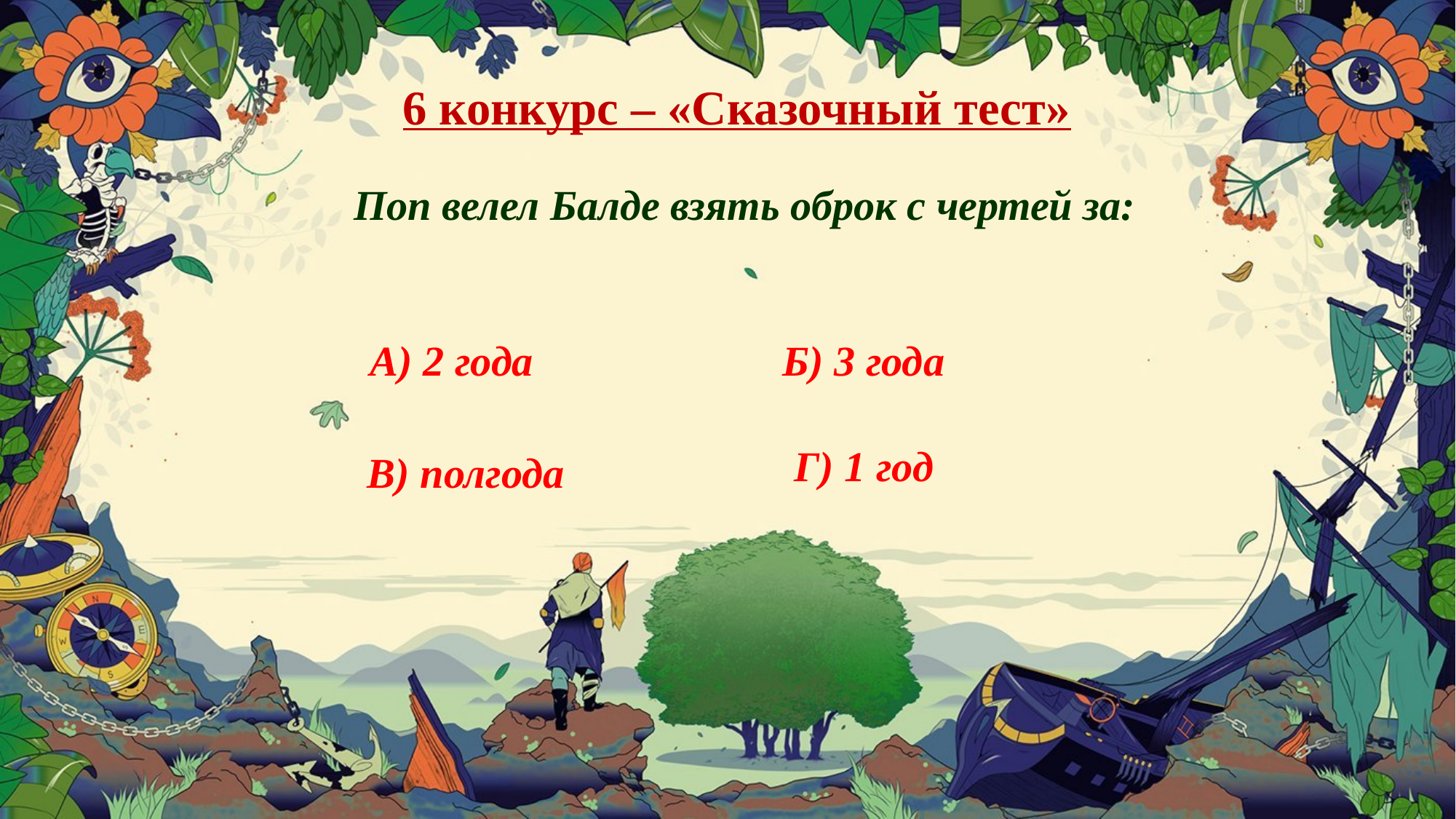

6 конкурс – «Сказочный тест»
Поп велел Балде взять оброк с чертей за:
А) 2 года
Б) 3 года
Г) 1 год
В) полгода